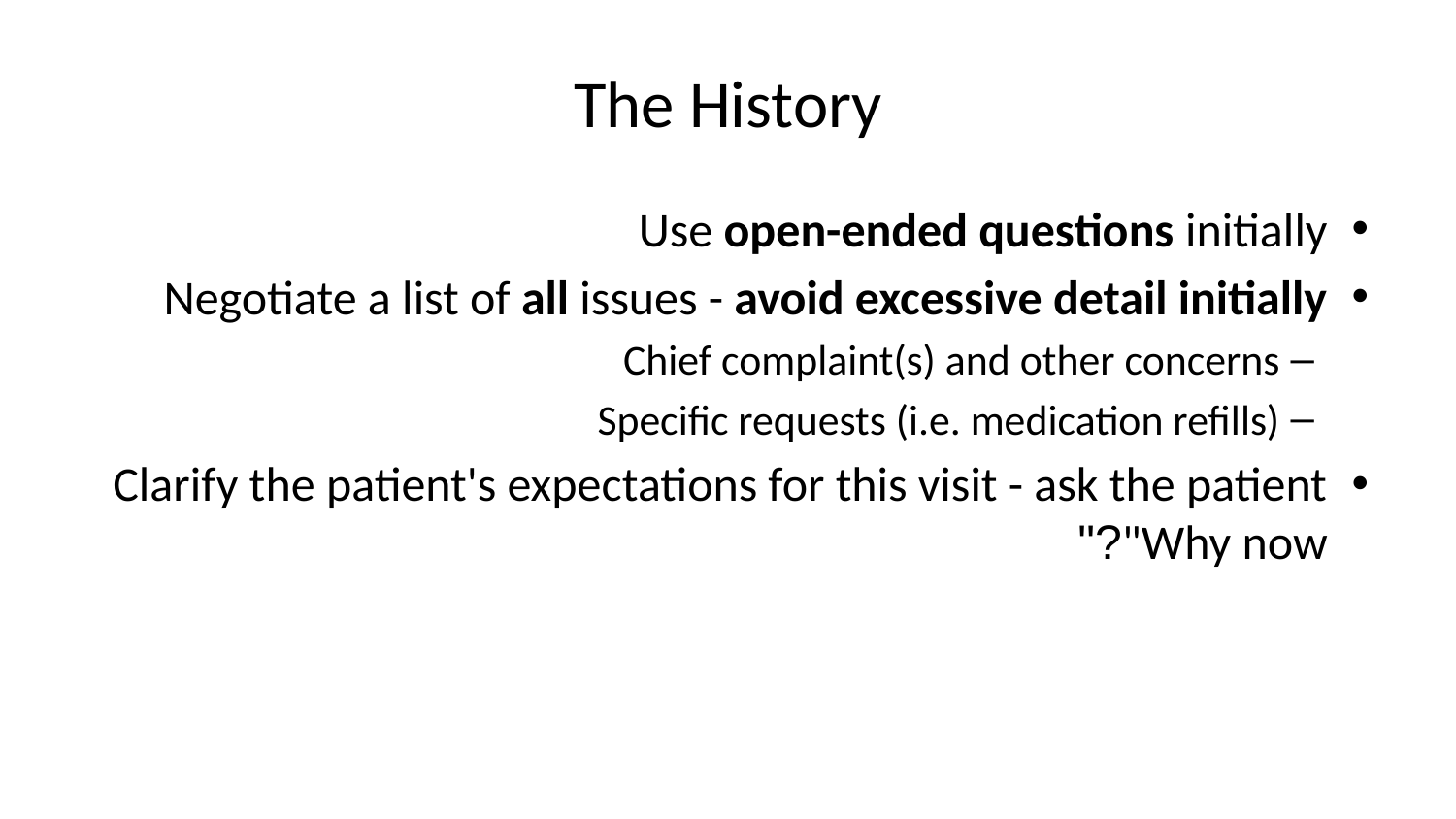

# The History
Use open-ended questions initially
Negotiate a list of all issues - avoid excessive detail initially
Chief complaint(s) and other concerns
Specific requests (i.e. medication refills)
Clarify the patient's expectations for this visit - ask the patient "Why now?"